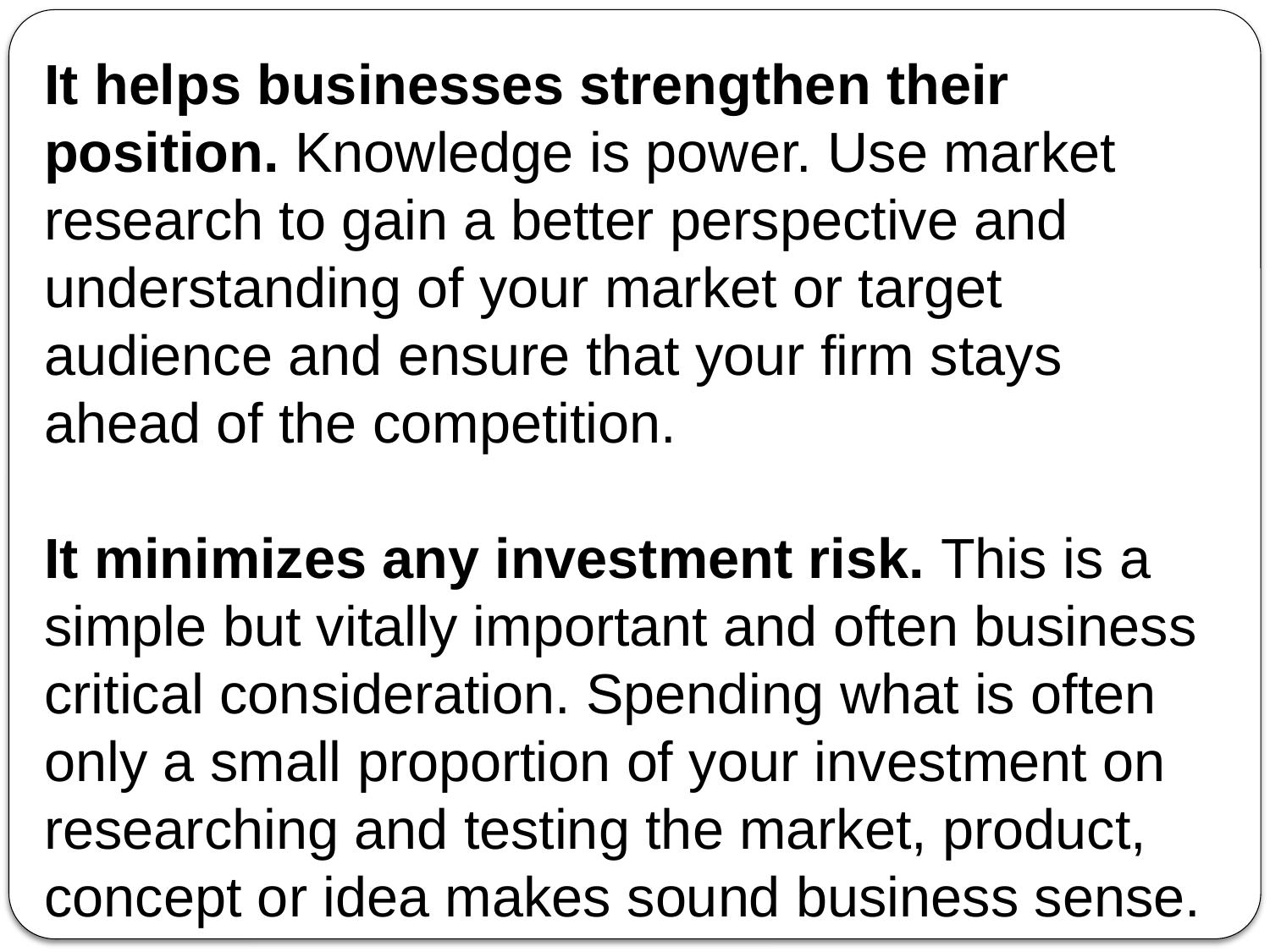

It helps businesses strengthen their position. Knowledge is power. Use market research to gain a better perspective and understanding of your market or target audience and ensure that your firm stays ahead of the competition.

It minimizes any investment risk. This is a simple but vitally important and often business critical consideration. Spending what is often only a small proportion of your investment on researching and testing the market, product, concept or idea makes sound business sense.